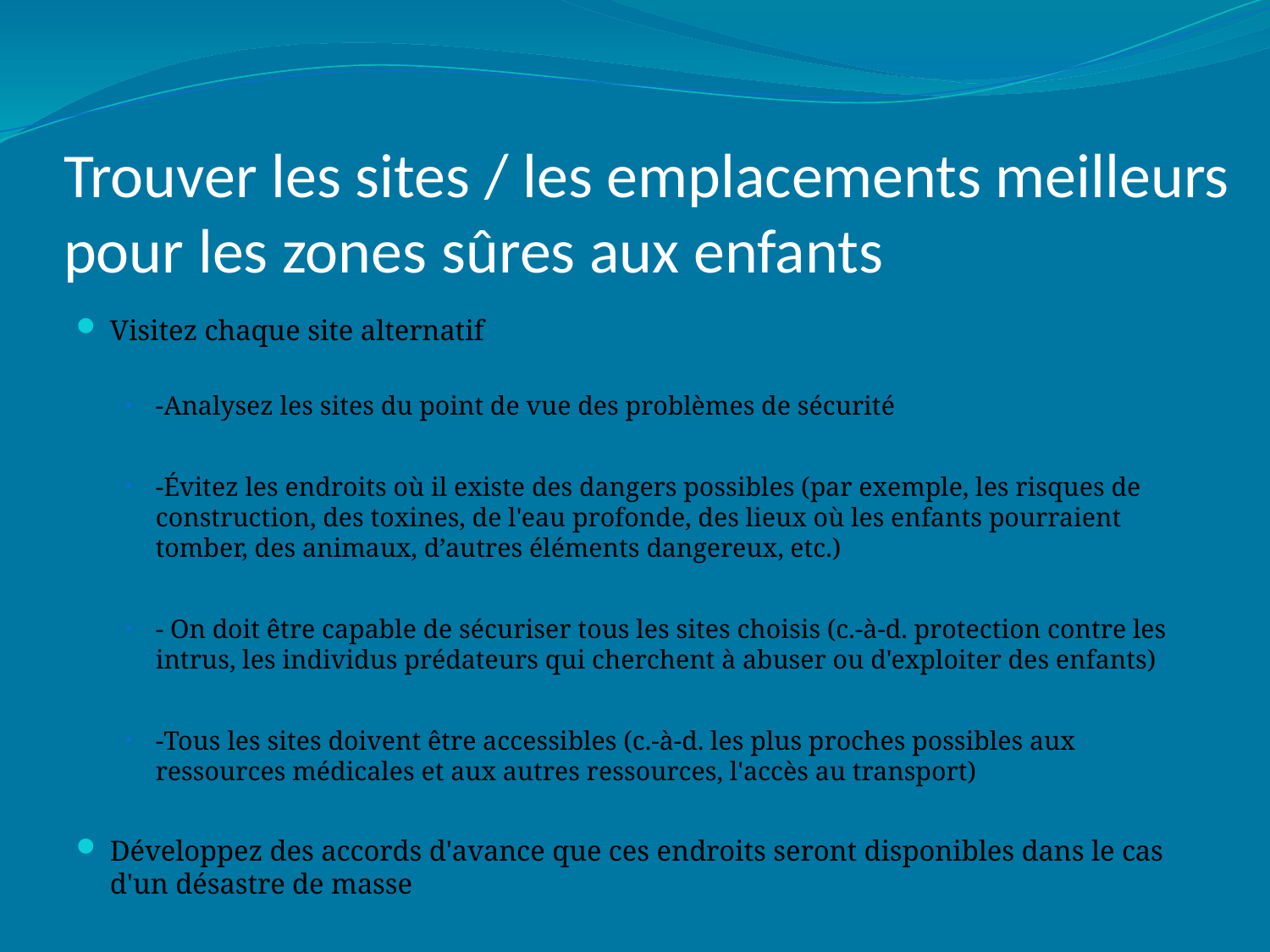

# Trouver les sites / les emplacements meilleurs pour les zones sûres aux enfants
Visitez chaque site alternatif

-Analysez les sites du point de vue des problèmes de sécurité

-Évitez les endroits où il existe des dangers possibles (par exemple, les risques de construction, des toxines, de l'eau profonde, des lieux où les enfants pourraient tomber, des animaux, d’autres éléments dangereux, etc.)

- On doit être capable de sécuriser tous les sites choisis (c.-à-d. protection contre les intrus, les individus prédateurs qui cherchent à abuser ou d'exploiter des enfants)

-Tous les sites doivent être accessibles (c.-à-d. les plus proches possibles aux  ressources médicales et aux autres ressources, l'accès au transport)

Développez des accords d'avance que ces endroits seront disponibles dans le cas d'un désastre de masse